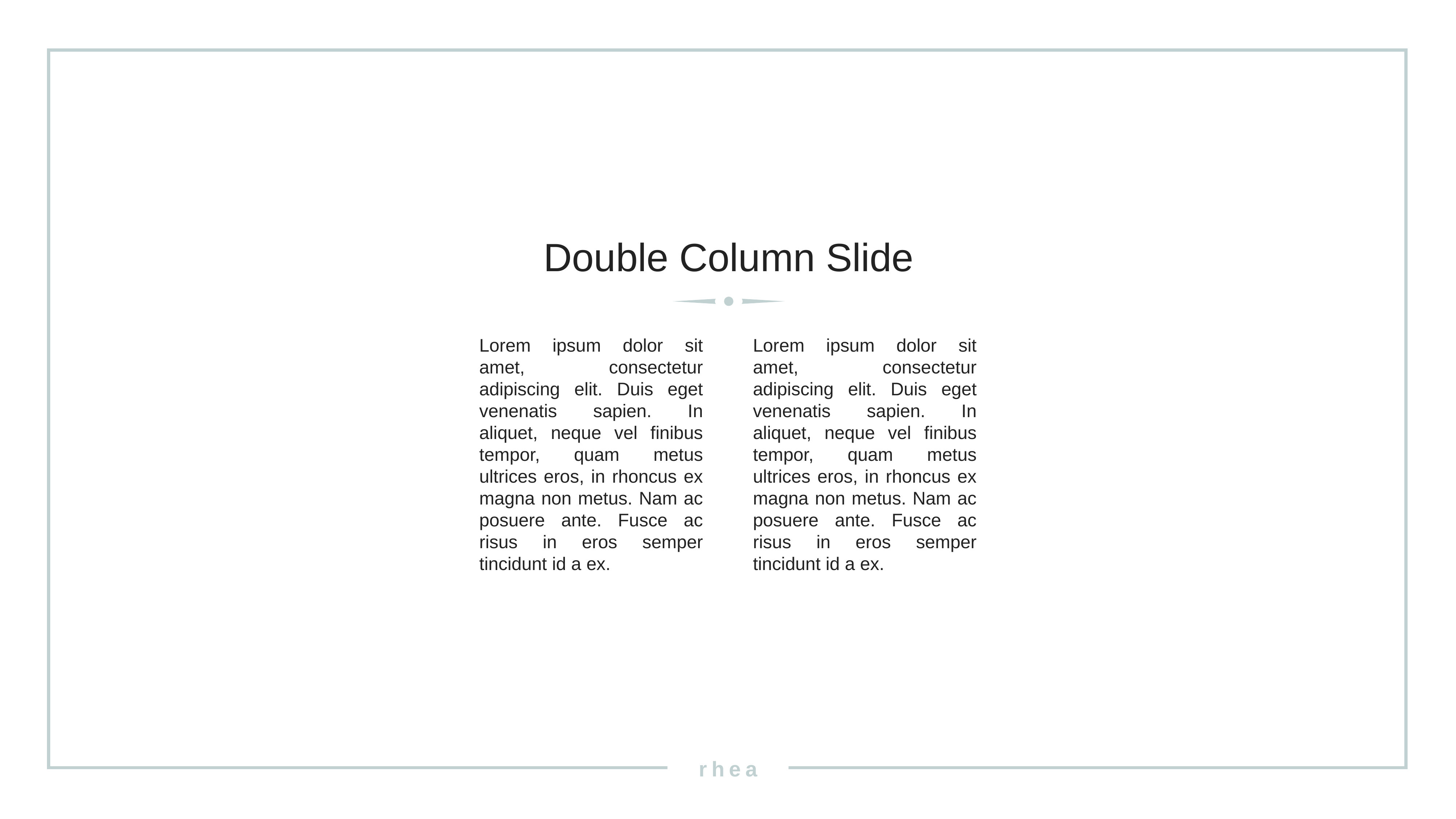

Double Column Slide

Lorem ipsum dolor sit amet, consectetur adipiscing elit. Duis eget venenatis sapien. In aliquet, neque vel finibus tempor, quam metus ultrices eros, in rhoncus ex magna non metus. Nam ac posuere ante. Fusce ac risus in eros semper tincidunt id a ex.
Lorem ipsum dolor sit amet, consectetur adipiscing elit. Duis eget venenatis sapien. In aliquet, neque vel finibus tempor, quam metus ultrices eros, in rhoncus ex magna non metus. Nam ac posuere ante. Fusce ac risus in eros semper tincidunt id a ex.